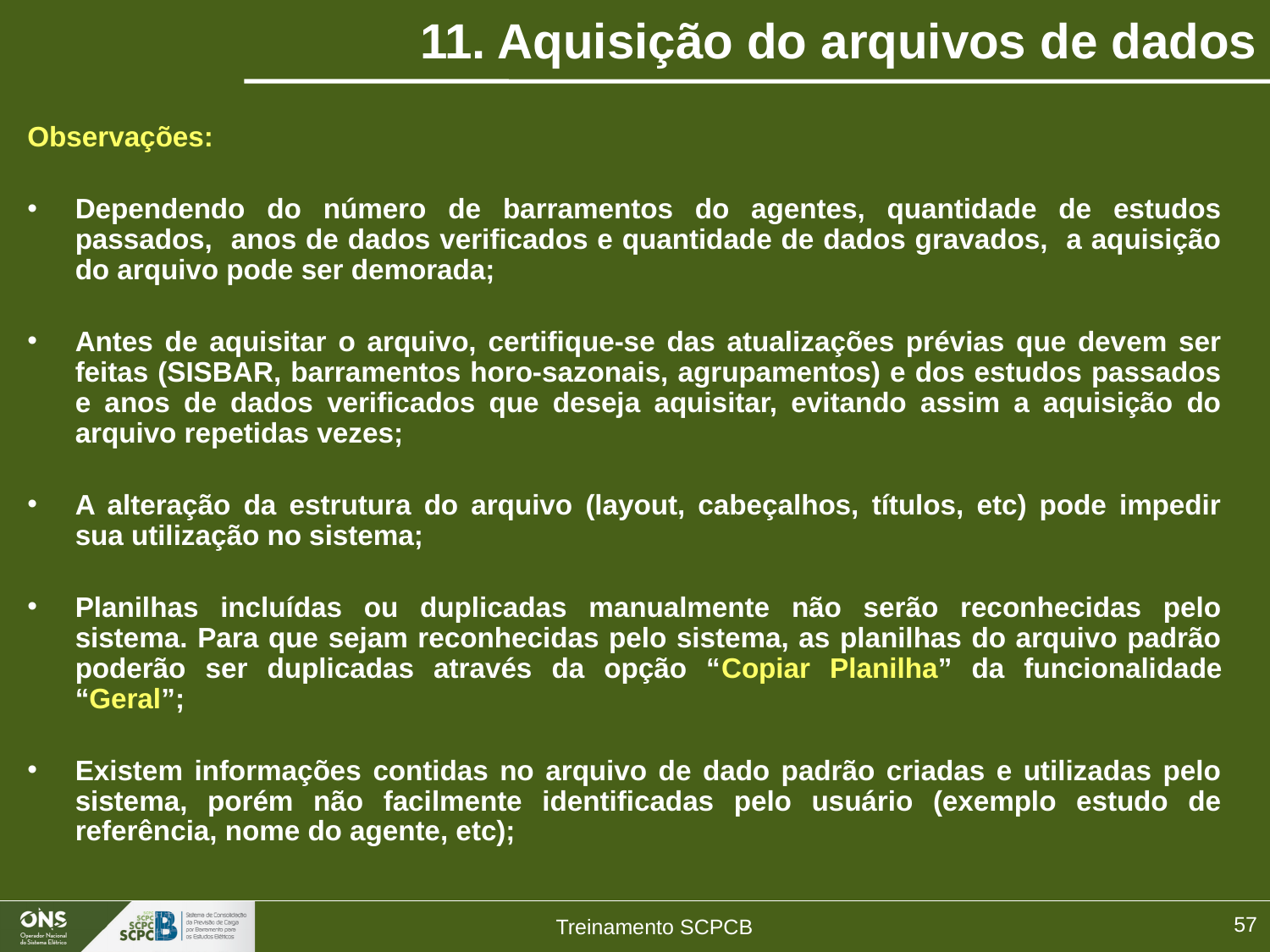

# 11. Aquisição do arquivos de dados
Observações:

Dependendo do número de barramentos do agentes, quantidade de estudos passados,  anos de dados verificados e quantidade de dados gravados,  a aquisição do arquivo pode ser demorada;

Antes de aquisitar o arquivo, certifique-se das atualizações prévias que devem ser feitas (SISBAR, barramentos horo-sazonais, agrupamentos) e dos estudos passados e anos de dados verificados que deseja aquisitar, evitando assim a aquisição do arquivo repetidas vezes;

A alteração da estrutura do arquivo (layout, cabeçalhos, títulos, etc) pode impedir sua utilização no sistema;

Planilhas incluídas ou duplicadas manualmente não serão reconhecidas pelo sistema. Para que sejam reconhecidas pelo sistema, as planilhas do arquivo padrão poderão ser duplicadas através da opção “Copiar Planilha” da funcionalidade “Geral”;

Existem informações contidas no arquivo de dado padrão criadas e utilizadas pelo sistema, porém não facilmente identificadas pelo usuário (exemplo estudo de referência, nome do agente, etc);